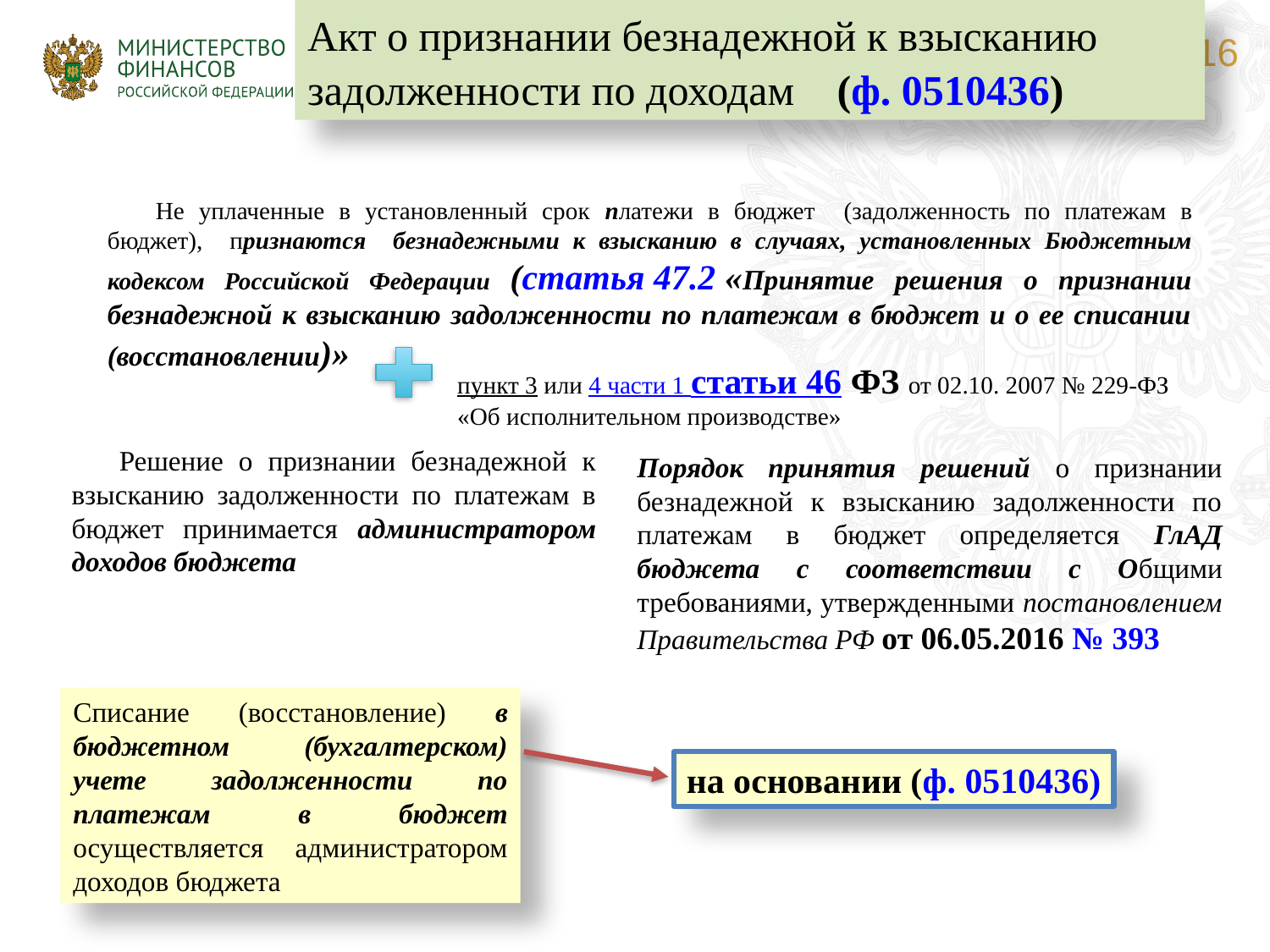

Акт о признании безнадежной к взысканию задолженности по доходам    (ф. 0510436)
Не уплаченные в установленный срок платежи в бюджет  (задолженность по платежам в бюджет),  признаются  безнадежными к взысканию в случаях, установленных Бюджетным кодексом Российской Федерации (статья 47.2 «Принятие решения о признании безнадежной к взысканию задолженности по платежам в бюджет и о ее списании (восстановлении)»

пункт 3 или 4 части 1 статьи 46 ФЗ от 02.10. 2007 № 229-ФЗ
«Об исполнительном производстве»
Решение о признании безнадежной к взысканию задолженности по платежам в бюджет принимается администратором доходов бюджета
Порядок принятия решений о признании безнадежной к взысканию задолженности по платежам в бюджет определяется ГлАД бюджета с соответствии с Общими требованиями, утвержденными постановлением Правительства РФ от 06.05.2016 № 393
Списание (восстановление) в бюджетном (бухгалтерском) учете задолженности по платежам в бюджет осуществляется администратором доходов бюджета
на основании (ф. 0510436)
.
.